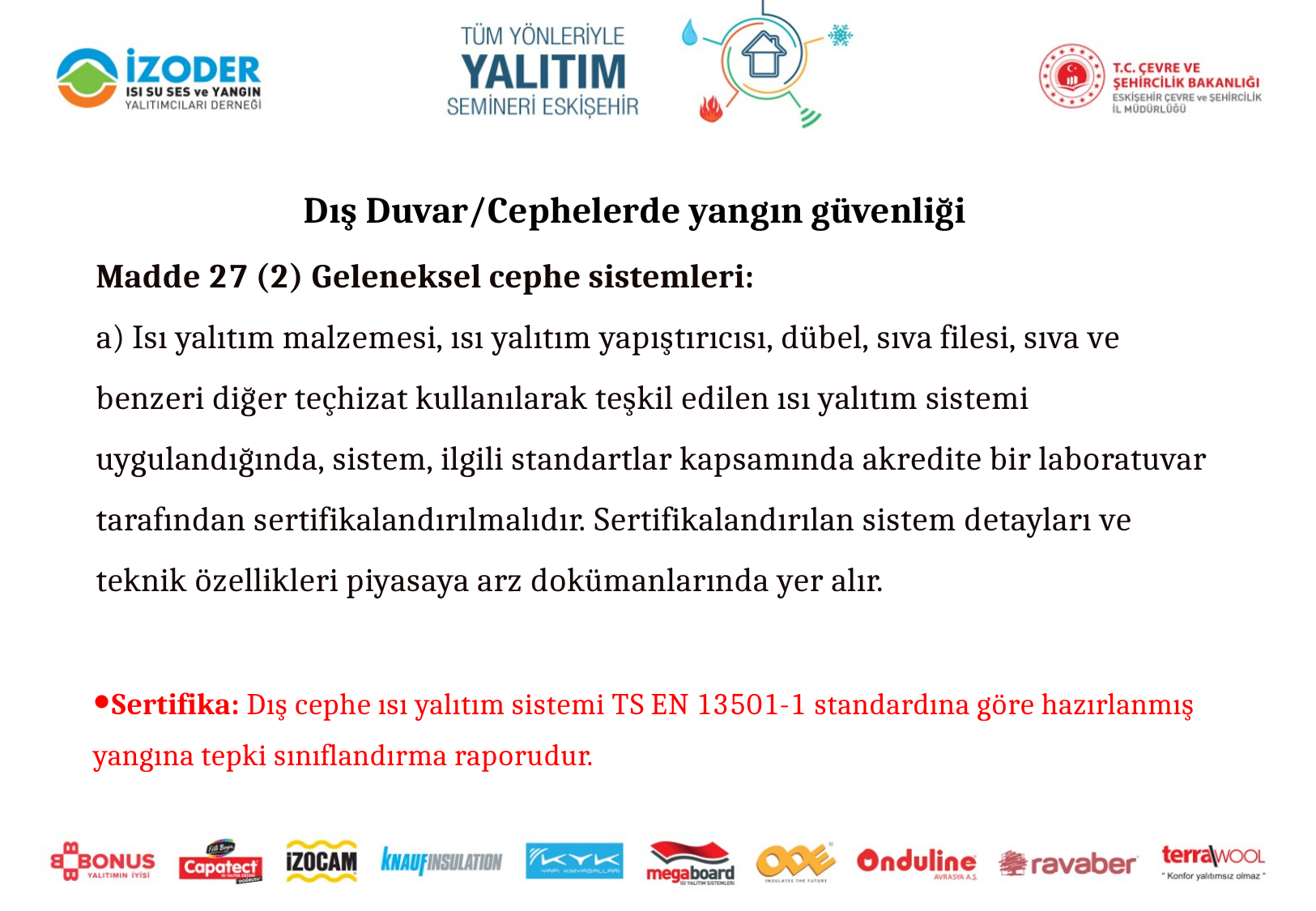

Dış Duvar/Cephelerde yangın güvenliği
Madde 27 (2) Geleneksel cephe sistemleri:
a) Isı yalıtım malzemesi, ısı yalıtım yapıştırıcısı, dübel, sıva filesi, sıva ve benzeri diğer teçhizat kullanılarak teşkil edilen ısı yalıtım sistemi uygulandığında, sistem, ilgili standartlar kapsamında akredite bir laboratuvar tarafından sertifikalandırılmalıdır. Sertifikalandırılan sistem detayları ve teknik özellikleri piyasaya arz dokümanlarında yer alır.
Sertifika: Dış cephe ısı yalıtım sistemi TS EN 13501-1 standardına göre hazırlanmış yangına tepki sınıflandırma raporudur.